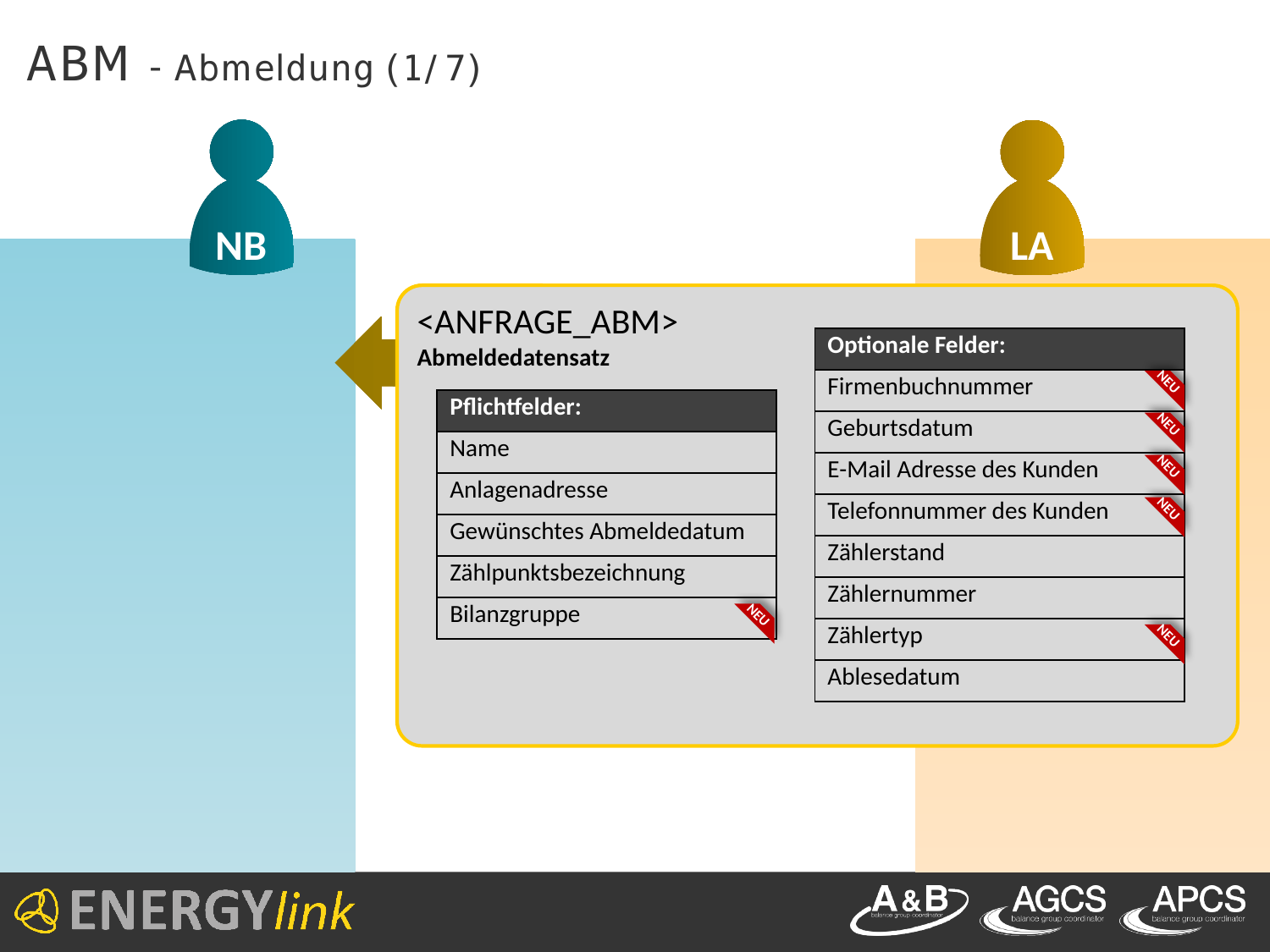

# ABM - Abmeldung (1/7)

NB

LA

<ANFRAGE_ABM>
Abmeldedatensatz
„Abmeldedatensatz“ <ANFRAGE_ABM>
| Optionale Felder: |
| --- |
| Firmenbuchnummer |
| Geburtsdatum |
| E-Mail Adresse des Kunden |
| Telefonnummer des Kunden |
| Zählerstand |
| Zählernummer |
| Zählertyp |
| Ablesedatum |
NEU
| Pflichtfelder: |
| --- |
| Name |
| Anlagenadresse |
| Gewünschtes Abmeldedatum |
| Zählpunktsbezeichnung |
| Bilanzgruppe |
NEU
NEU
NEU
NEU
NEU